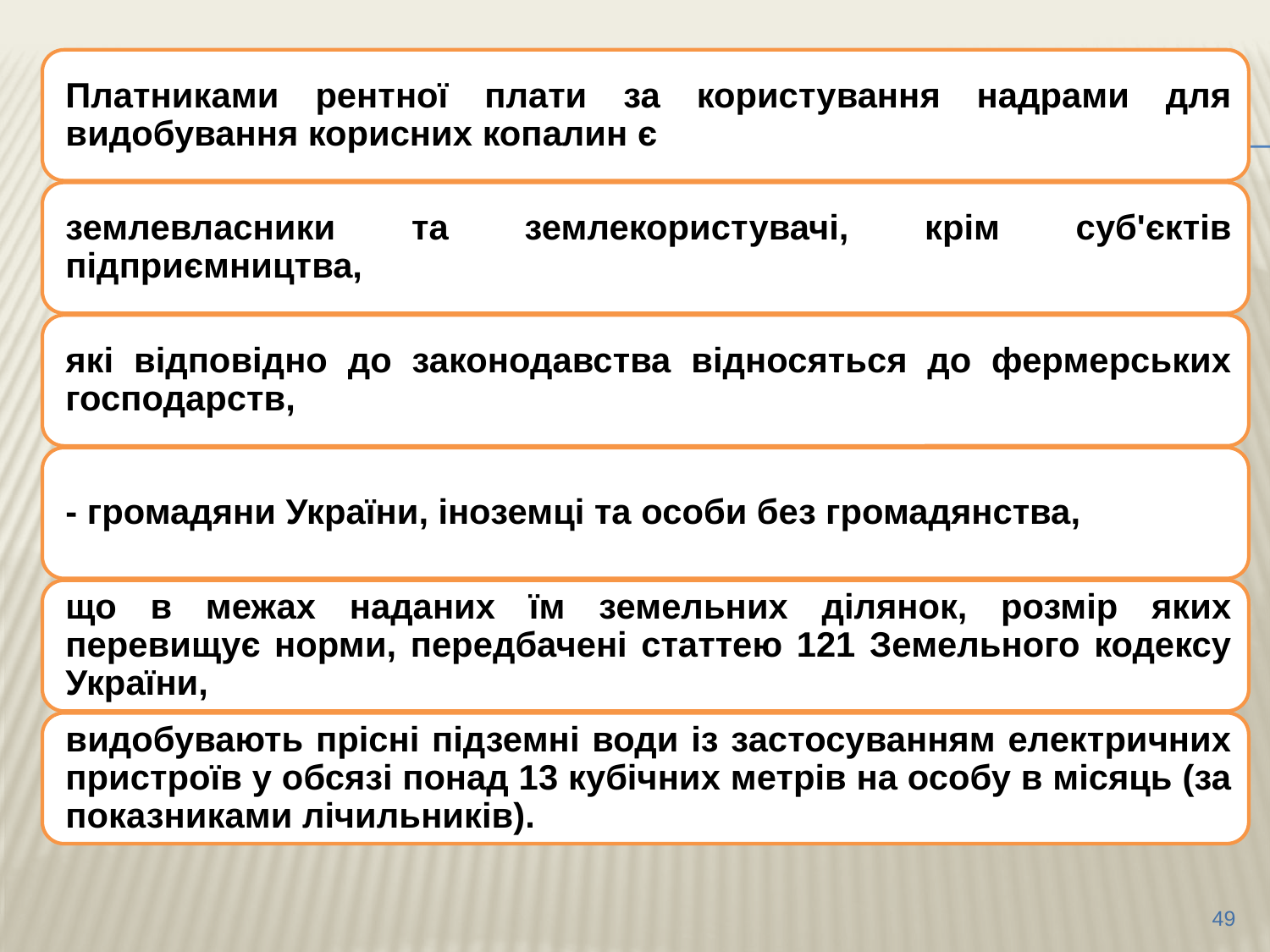

Платниками рентної плати за користування надрами для видобування корисних копалин є
землевласники та землекористувачі, крім суб'єктів підприємництва,
які відповідно до законодавства відносяться до фермерських господарств,
- громадяни України, іноземці та особи без громадянства,
що в межах наданих їм земельних ділянок, розмір яких перевищує норми, передбачені статтею 121 Земельного кодексу України,
видобувають прісні підземні води із застосуванням електричних пристроїв у обсязі понад 13 кубічних метрів на особу в місяць (за показниками лічильників).
49